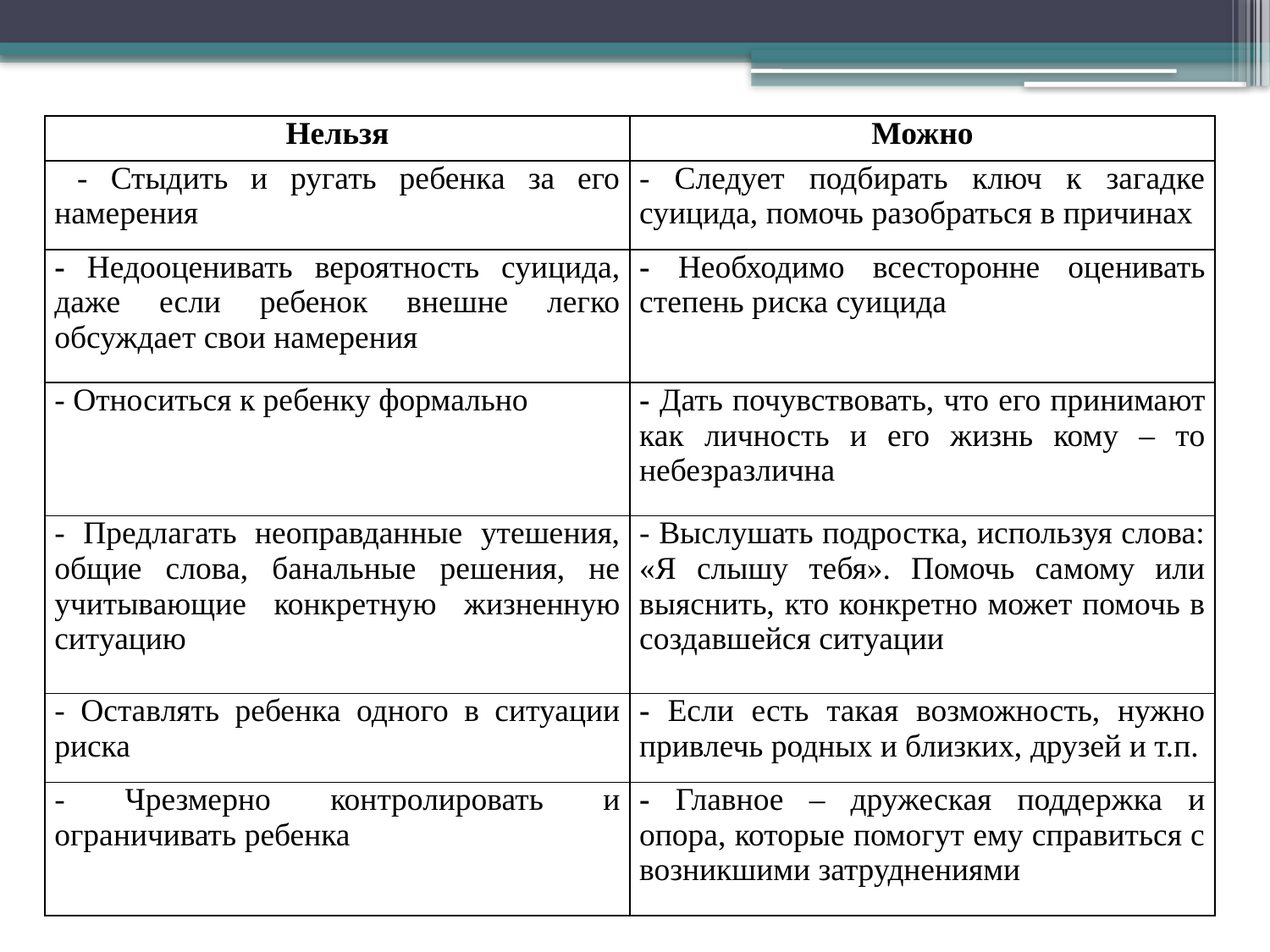

#
| Нельзя | Можно |
| --- | --- |
| - Стыдить и ругать ребенка за его намерения | - Следует подбирать ключ к загадке суицида, помочь разобраться в причинах |
| - Недооценивать вероятность суицида, даже если ребенок внешне легко обсуждает свои намерения | - Необходимо всесторонне оценивать степень риска суицида |
| - Относиться к ребенку формально | - Дать почувствовать, что его принимают как личность и его жизнь кому – то небезразлична |
| - Предлагать неоправданные утешения, общие слова, банальные решения, не учитывающие конкретную жизненную ситуацию | - Выслушать подростка, используя слова: «Я слышу тебя». Помочь самому или выяснить, кто конкретно может помочь в создавшейся ситуации |
| - Оставлять ребенка одного в ситуации риска | - Если есть такая возможность, нужно привлечь родных и близких, друзей и т.п. |
| - Чрезмерно контролировать и ограничивать ребенка | - Главное – дружеская поддержка и опора, которые помогут ему справиться с возникшими затруднениями |